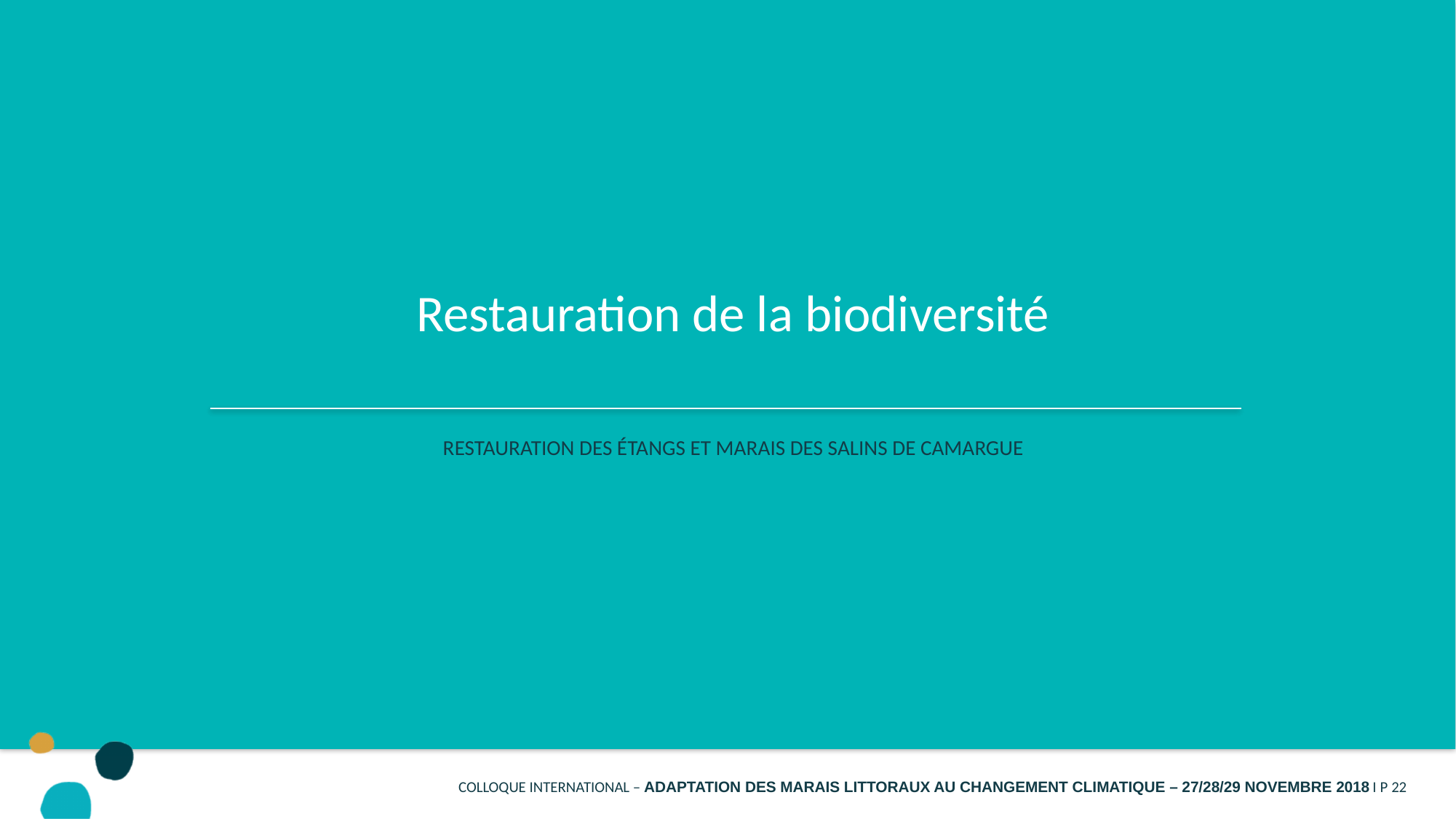

# Restauration de la biodiversité

Restauration des étangs et marais des salins de Camargue